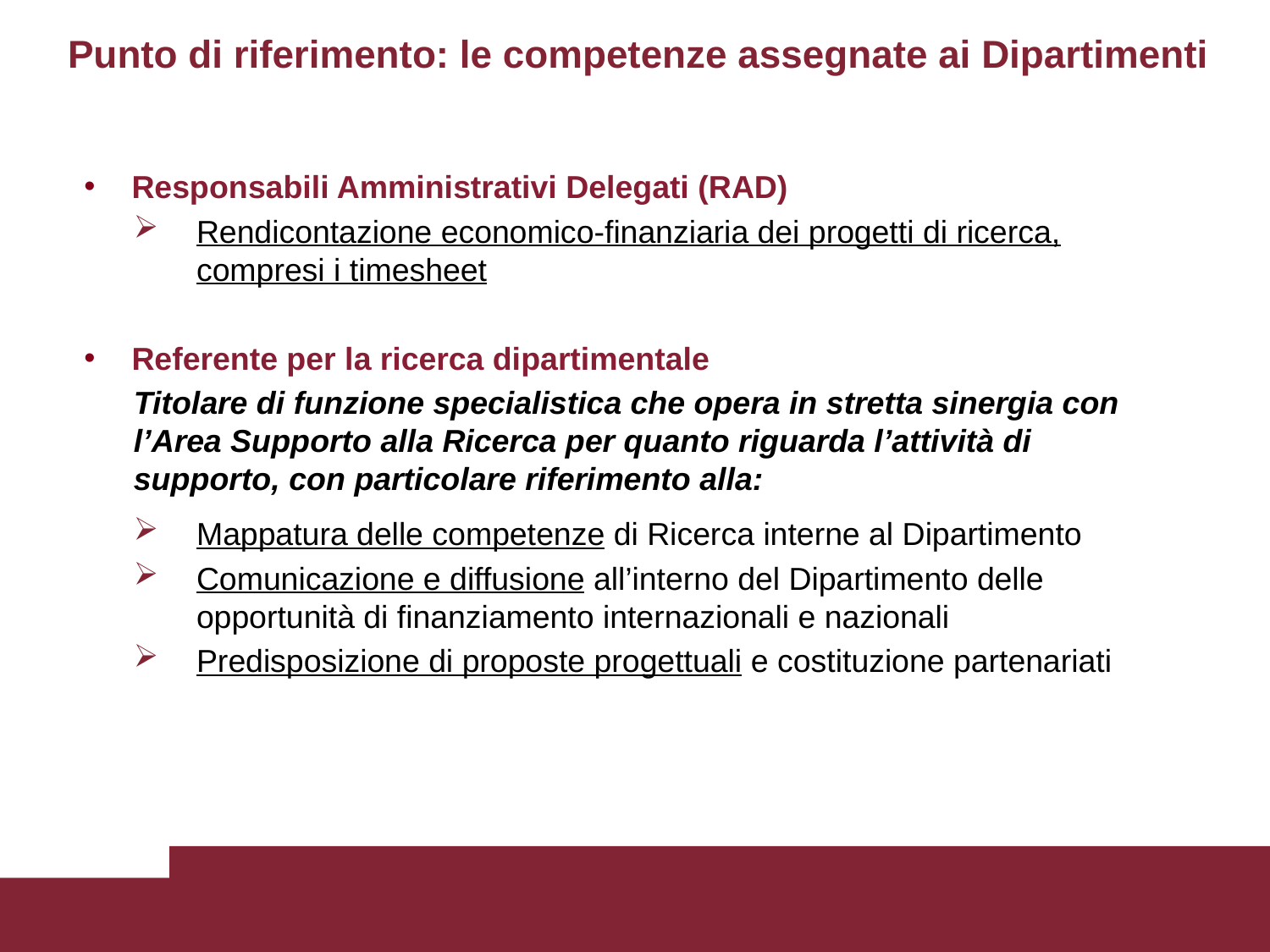

Punto di riferimento: le competenze assegnate ai Dipartimenti

Responsabili Amministrativi Delegati (RAD)
Rendicontazione economico-finanziaria dei progetti di ricerca, compresi i timesheet

Referente per la ricerca dipartimentale
Titolare di funzione specialistica che opera in stretta sinergia con l’Area Supporto alla Ricerca per quanto riguarda l’attività di supporto, con particolare riferimento alla:
Mappatura delle competenze di Ricerca interne al Dipartimento
Comunicazione e diffusione all’interno del Dipartimento delle opportunità di finanziamento internazionali e nazionali
Predisposizione di proposte progettuali e costituzione partenariati